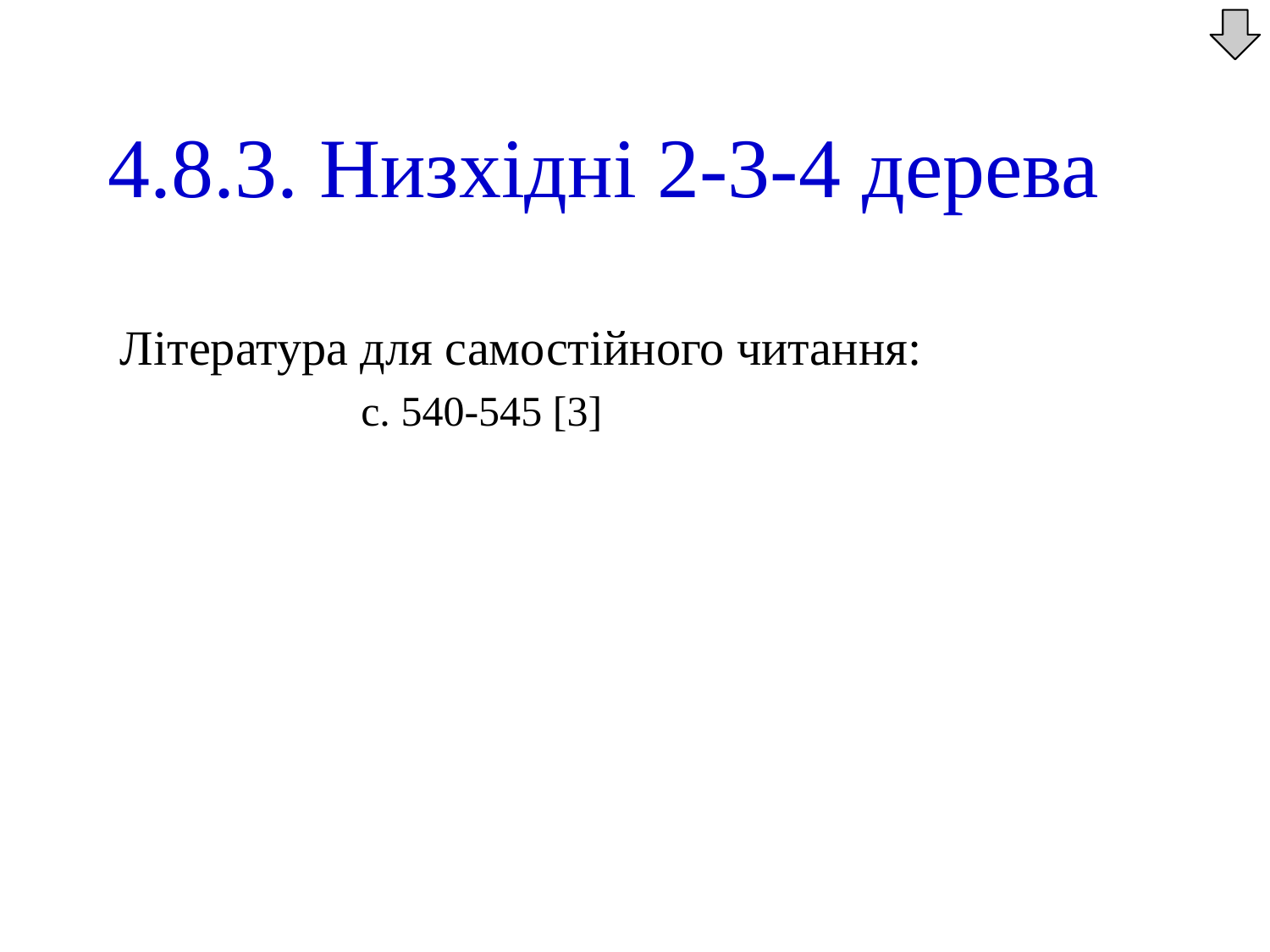

4.8.3. Низхідні 2-3-4 дерева
Література для самостійного читання:
		 с. 540-545 [3]